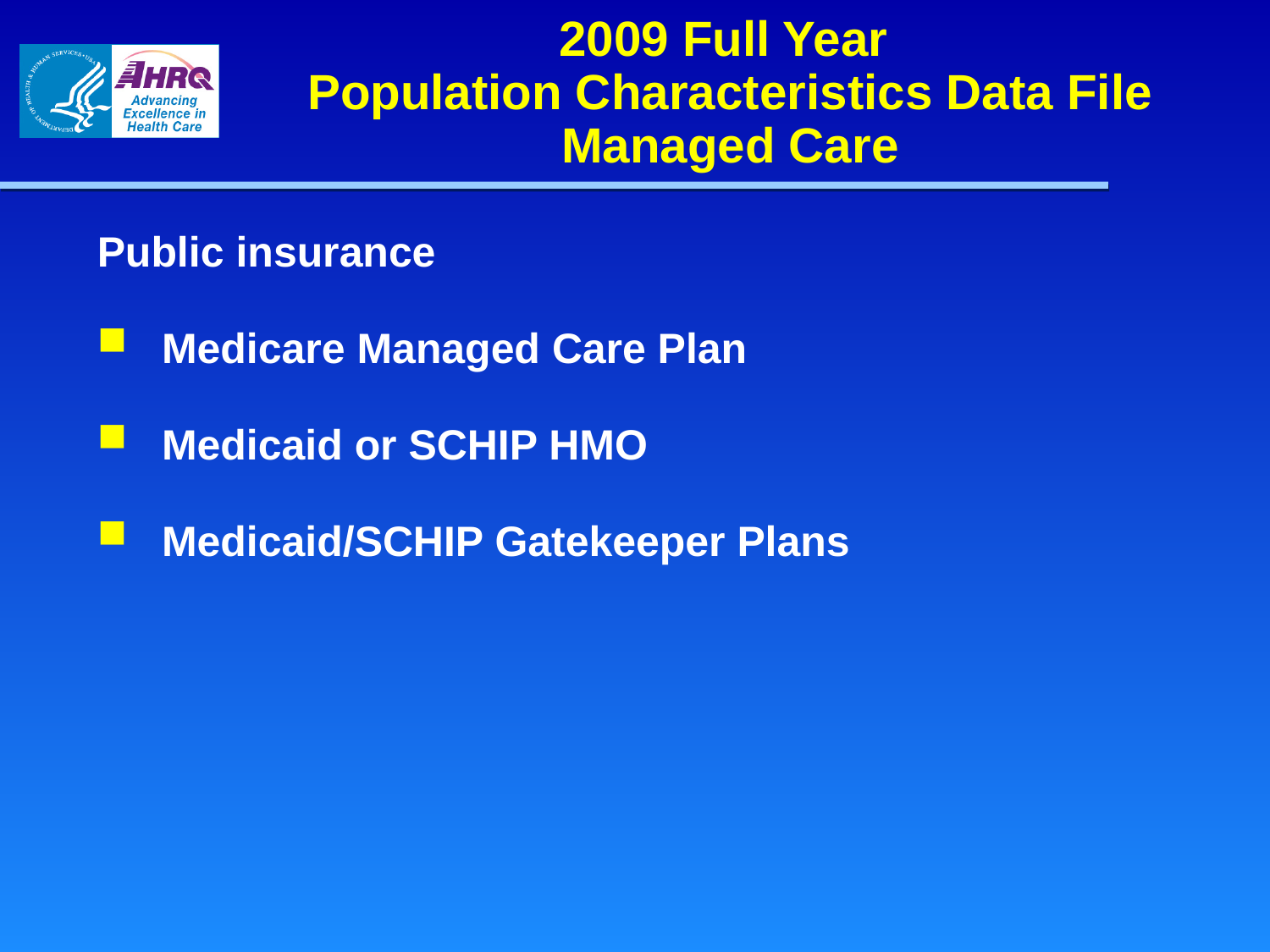

2009 Full Year
Population Characteristics Data File
Managed Care
Public insurance

Medicare Managed Care Plan

Medicaid or SCHIP HMO

Medicaid/SCHIP Gatekeeper Plans